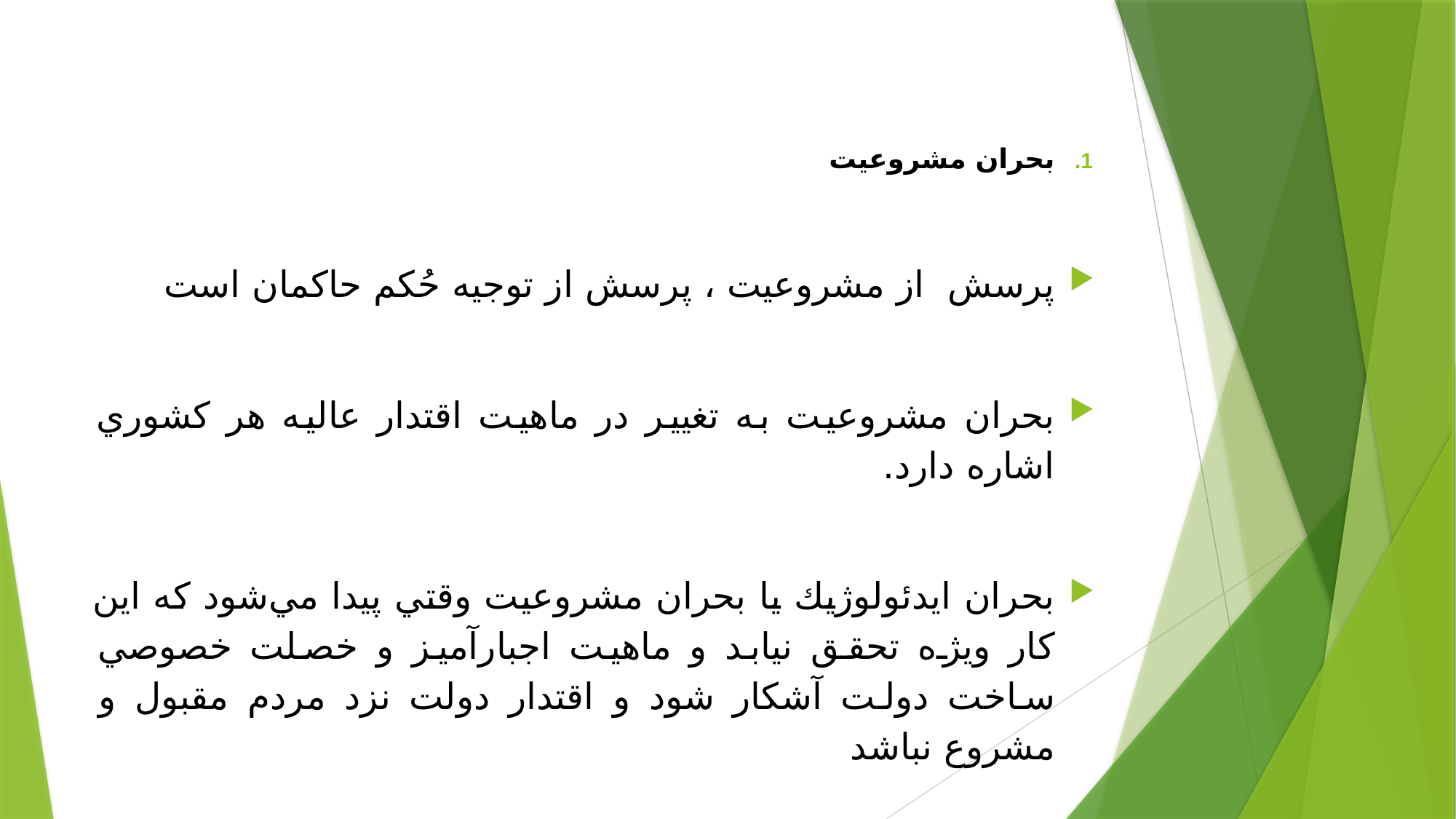

بحران مشروعیت

پرسش  از مشروعیت ، پرسش از توجیه حُکم حاکمان است

بحران مشروعيت به تغيير در ماهيت اقتدار عاليه هر كشوري اشاره دارد.

بحران ايدئولوژيك يا بحران مشروعيت وقتي پيدا مي‌شود كه اين كار ويژه تحقق نیابد و ماهيت اجبار‌آميز و خصلت خصوصي ساخت دولت آشكار شود و اقتدار دولت نزد مردم مقبول و مشروع نباشد